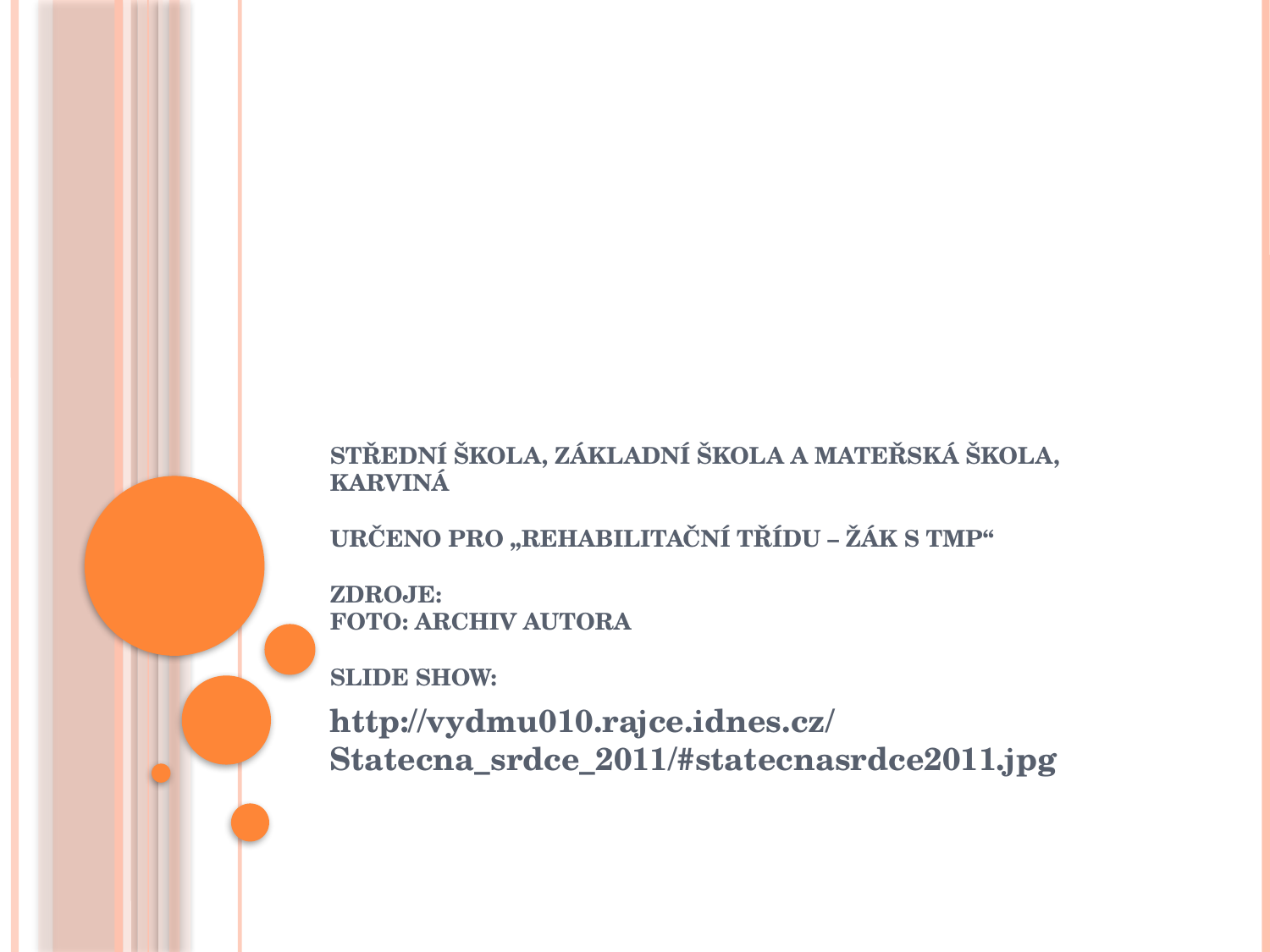

# Střední škola, Základní škola a Mateřská škola, Karviná Určeno pro „Rehabilitační třídu – žák s TMP“ Zdroje: foto: archiv autora SLIDE SHOW:
http://vydmu010.rajce.idnes.cz/Statecna_srdce_2011/#statecnasrdce2011.jpg